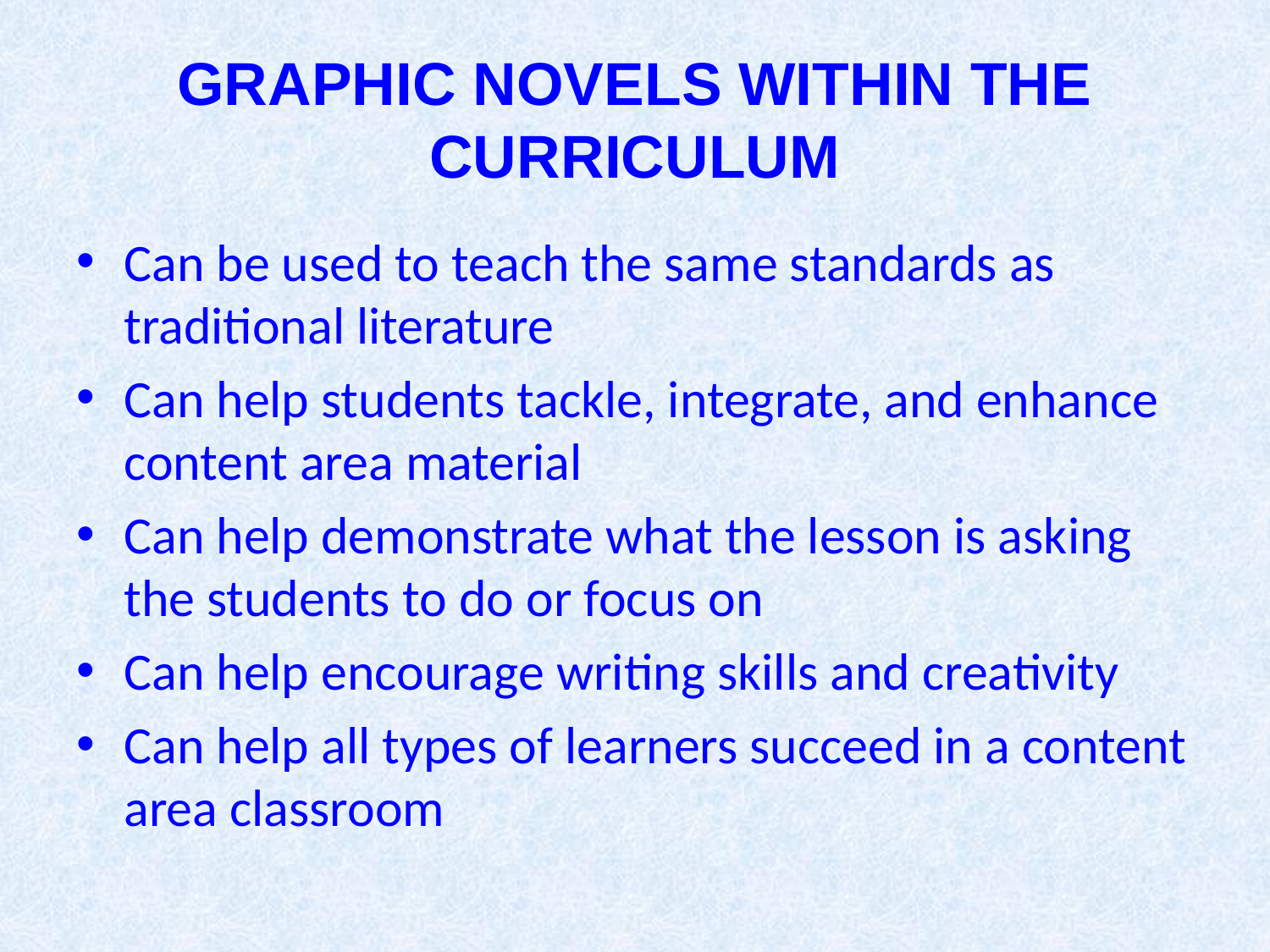

# GRAPHIC NOVELS WITHIN THE CURRICULUM
Can be used to teach the same standards as traditional literature
Can help students tackle, integrate, and enhance content area material
Can help demonstrate what the lesson is asking the students to do or focus on
Can help encourage writing skills and creativity
Can help all types of learners succeed in a content area classroom